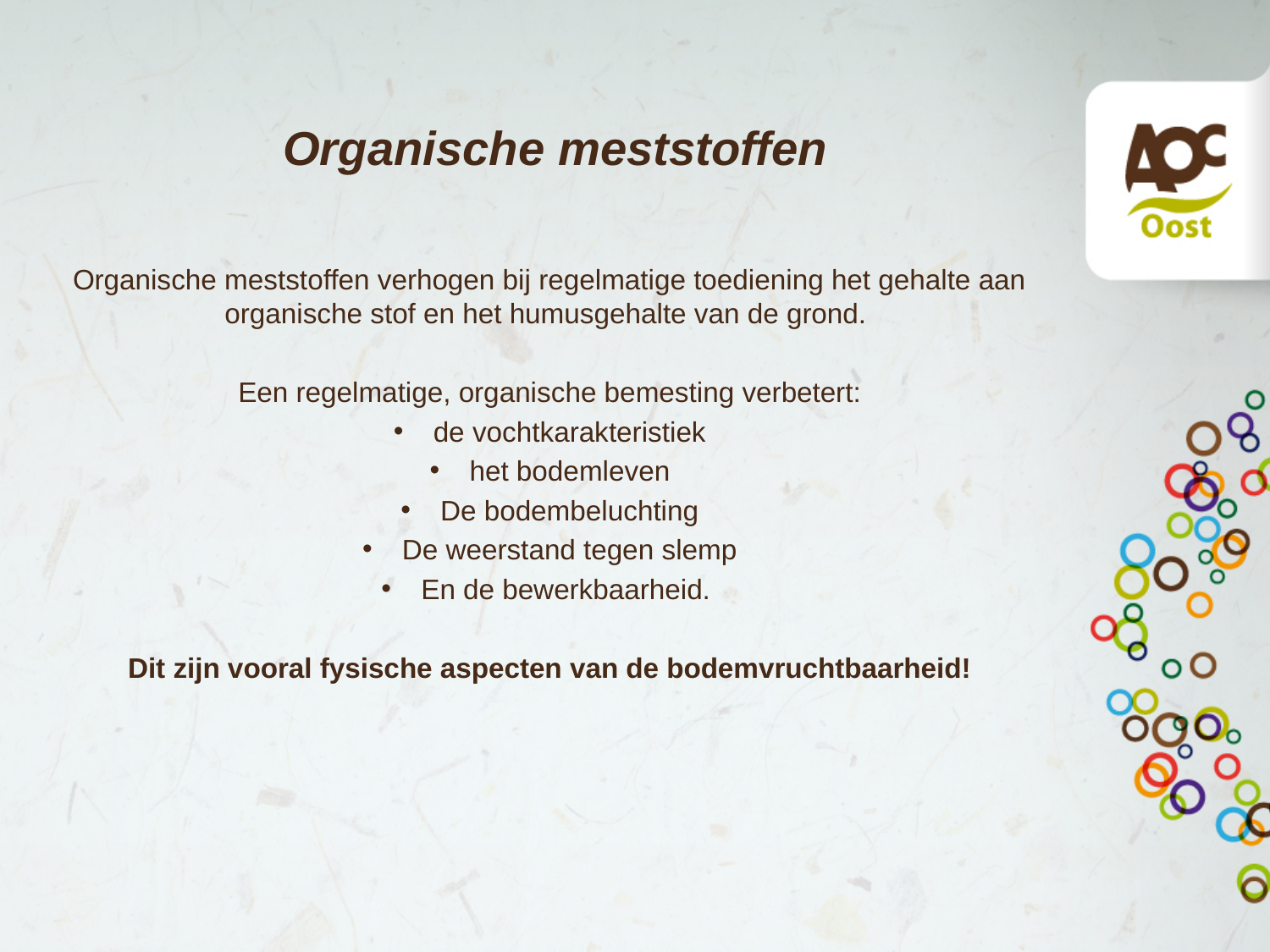

# Organische meststoffen

Organische meststoffen verhogen bij regelmatige toediening het gehalte aan organische stof en het humusgehalte van de grond.

Een regelmatige, organische bemesting verbetert:
de vochtkarakteristiek
het bodemleven
De bodembeluchting
De weerstand tegen slemp
En de bewerkbaarheid.

Dit zijn vooral fysische aspecten van de bodemvruchtbaarheid!